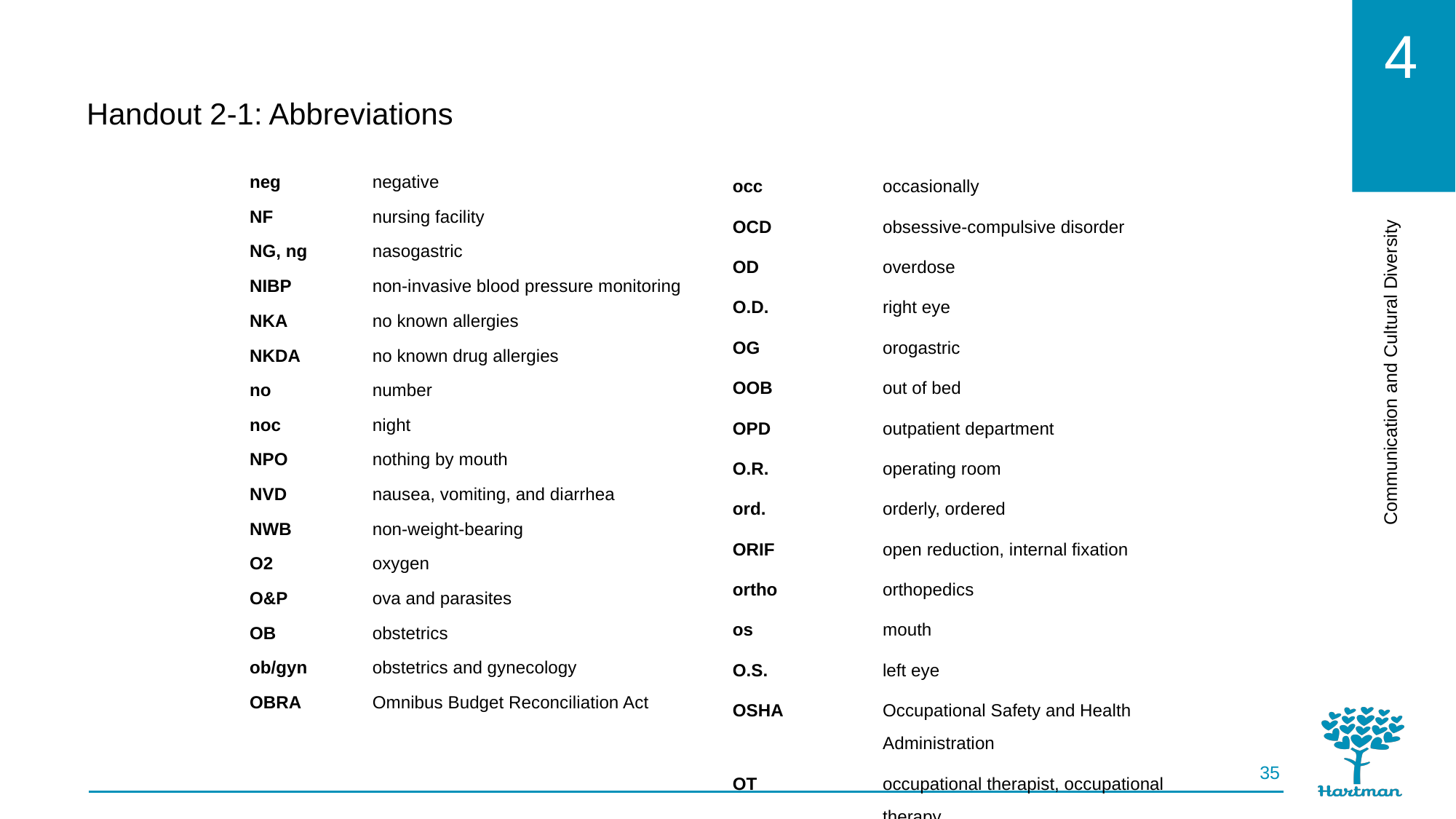

Handout 2-1: Abbreviations
occ	occasionally
OCD	obsessive-compulsive disorder
OD	overdose
O.D.	right eye
OG	orogastric
OOB	out of bed
OPD	outpatient department
O.R.	operating room
ord.	orderly, ordered
ORIF	open reduction, internal fixation
ortho	orthopedics
os	mouth
O.S.	left eye
OSHA	Occupational Safety and Health Administration
OT	occupational therapist, occupational therapy
neg	negative
NF	nursing facility
NG, ng	nasogastric
NIBP	non-invasive blood pressure monitoring
NKA	no known allergies
NKDA	no known drug allergies
no	number
noc	night
NPO	nothing by mouth
NVD	nausea, vomiting, and diarrhea
NWB	non-weight-bearing
O2	oxygen
O&P	ova and parasites
OB	obstetrics
ob/gyn	obstetrics and gynecology
OBRA	Omnibus Budget Reconciliation Act
35